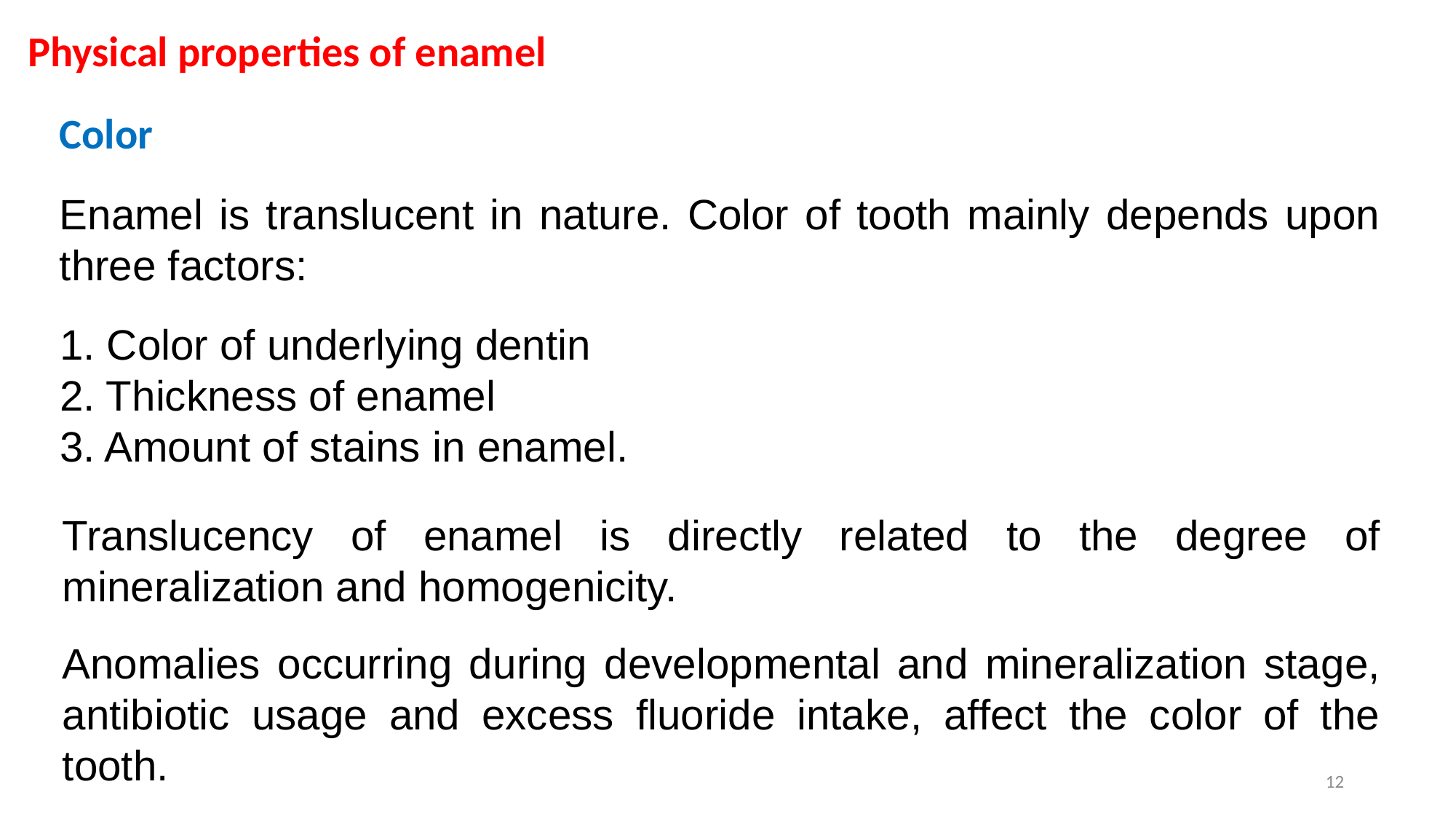

Physical properties of enamel
Color
Enamel is translucent in nature. Color of tooth mainly depends upon three factors:
1. Color of underlying dentin
2. Thickness of enamel
3. Amount of stains in enamel.
Translucency of enamel is directly related to the degree of mineralization and homogenicity.
Anomalies occurring during developmental and mineralization stage, antibiotic usage and excess fluoride intake, affect the color of the tooth.
12